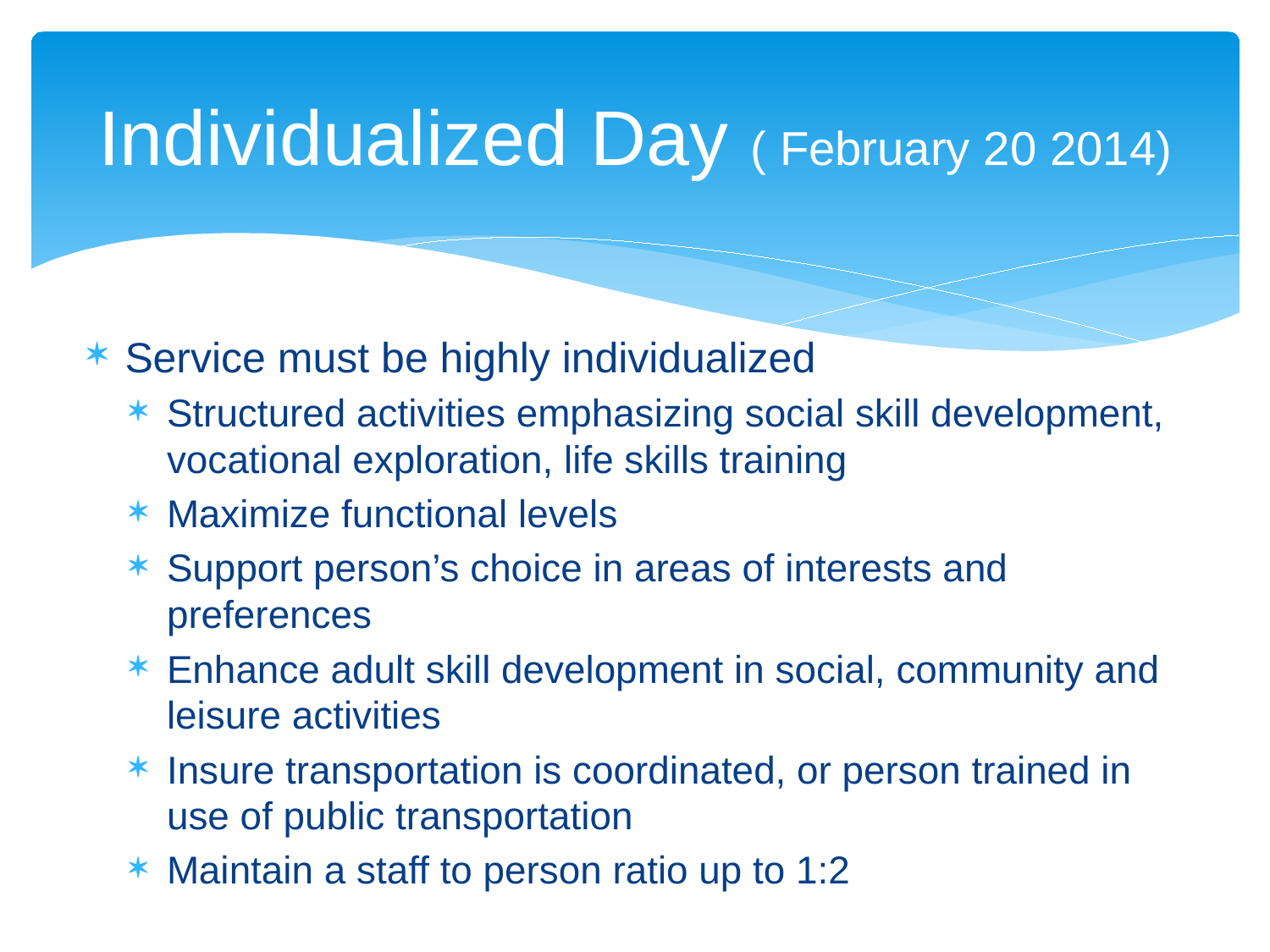

# Individualized Day ( February 20 2014)

Service must be highly individualized
Structured activities emphasizing social skill development, vocational exploration, life skills training
Maximize functional levels
Support person’s choice in areas of interests and preferences
Enhance adult skill development in social, community and leisure activities
Insure transportation is coordinated, or person trained in use of public transportation
Maintain a staff to person ratio up to 1:2